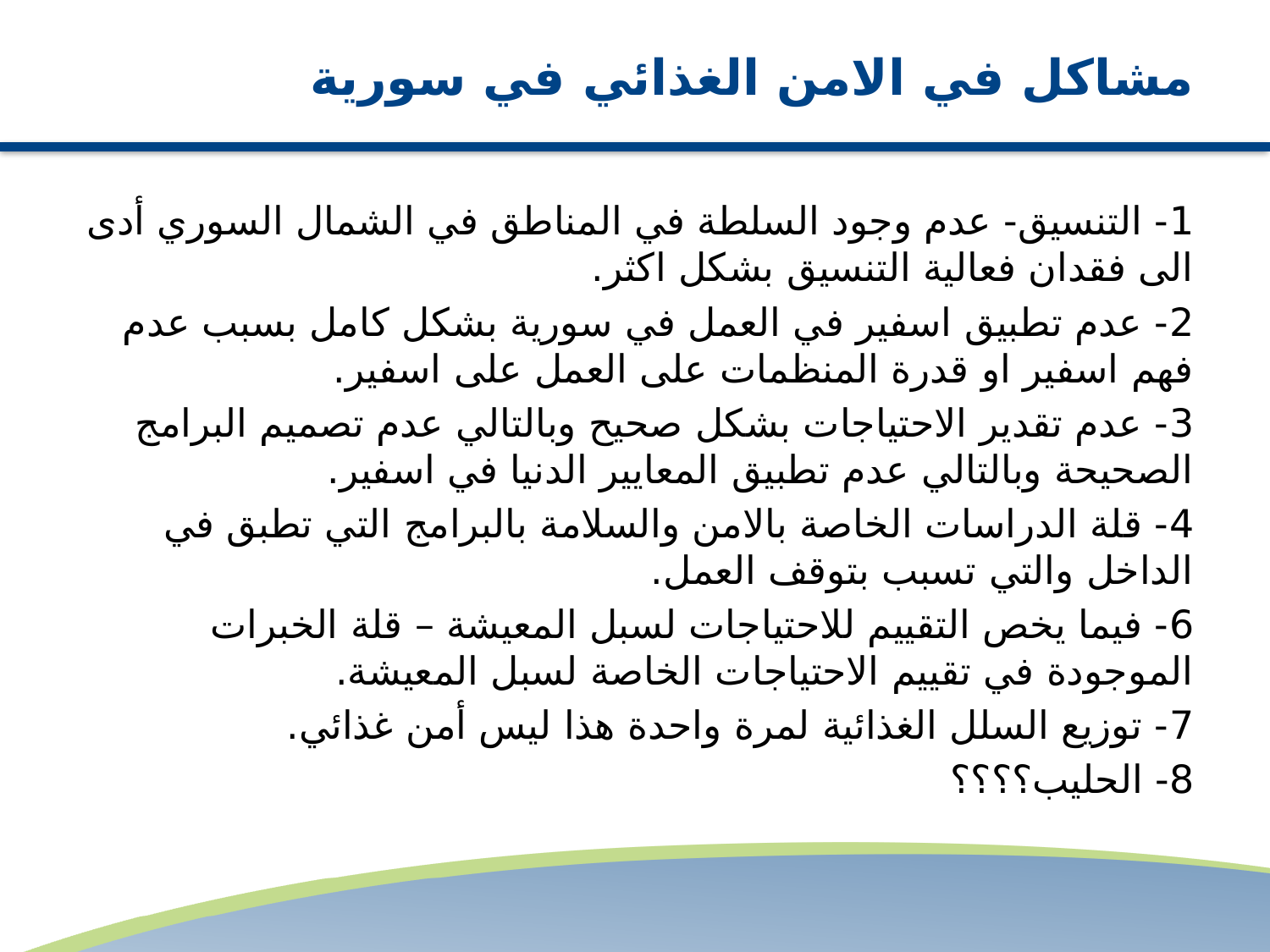

# مشاكل في الامن الغذائي في سورية
1- التنسيق- عدم وجود السلطة في المناطق في الشمال السوري أدى الى فقدان فعالية التنسيق بشكل اكثر.
2- عدم تطبيق اسفير في العمل في سورية بشكل كامل بسبب عدم فهم اسفير او قدرة المنظمات على العمل على اسفير.
3- عدم تقدير الاحتياجات بشكل صحيح وبالتالي عدم تصميم البرامج الصحيحة وبالتالي عدم تطبيق المعايير الدنيا في اسفير.
4- قلة الدراسات الخاصة بالامن والسلامة بالبرامج التي تطبق في الداخل والتي تسبب بتوقف العمل.
6- فيما يخص التقييم للاحتياجات لسبل المعيشة – قلة الخبرات الموجودة في تقييم الاحتياجات الخاصة لسبل المعيشة.
7- توزيع السلل الغذائية لمرة واحدة هذا ليس أمن غذائي.
8- الحليب؟؟؟؟